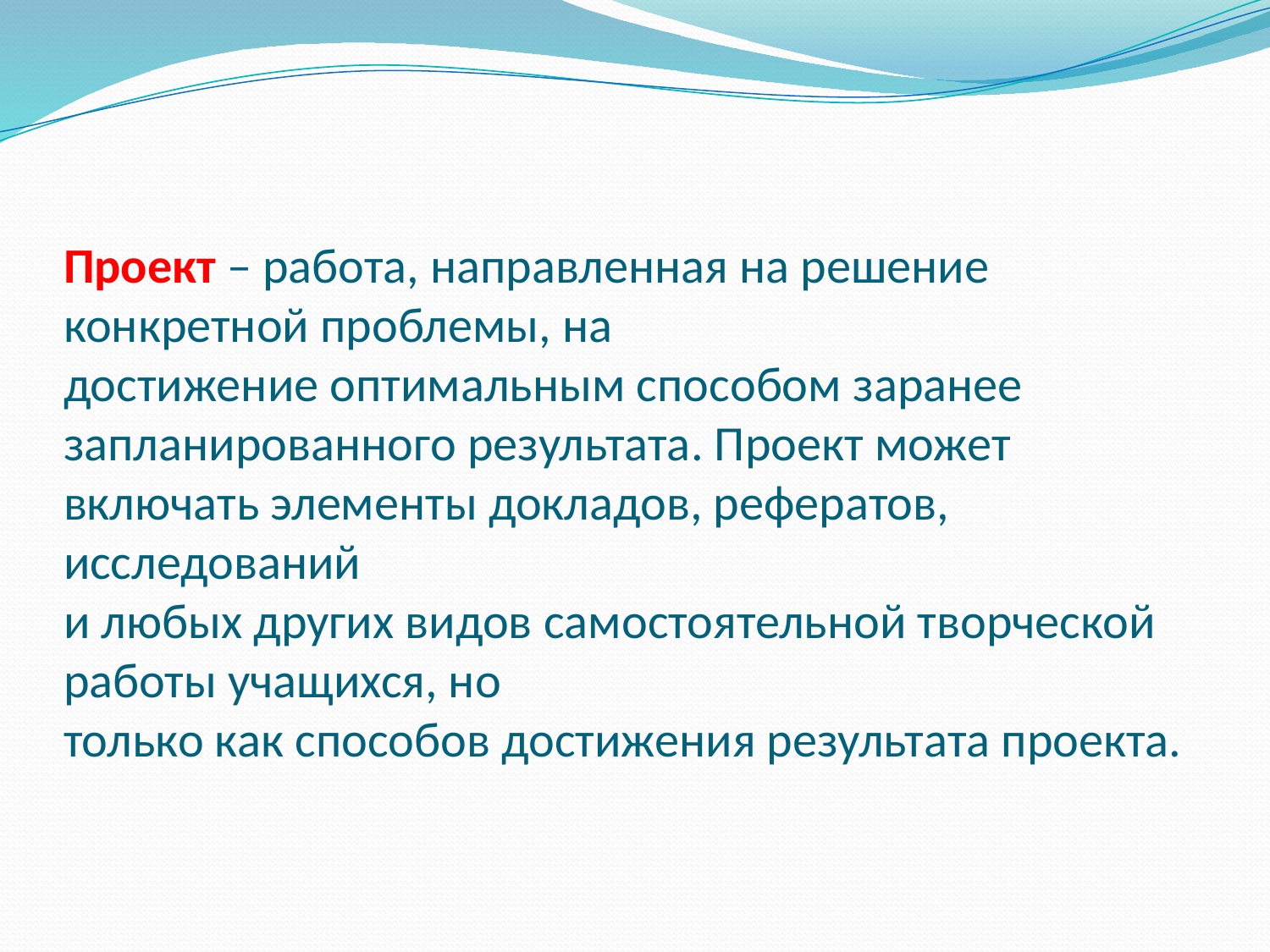

# Проект – работа, направленная на решение конкретной проблемы, на достижение оптимальным способом заранее запланированного результата. Проект может включать элементы докладов, рефератов, исследований и любых других видов самостоятельной творческой работы учащихся, но только как способов достижения результата проекта.